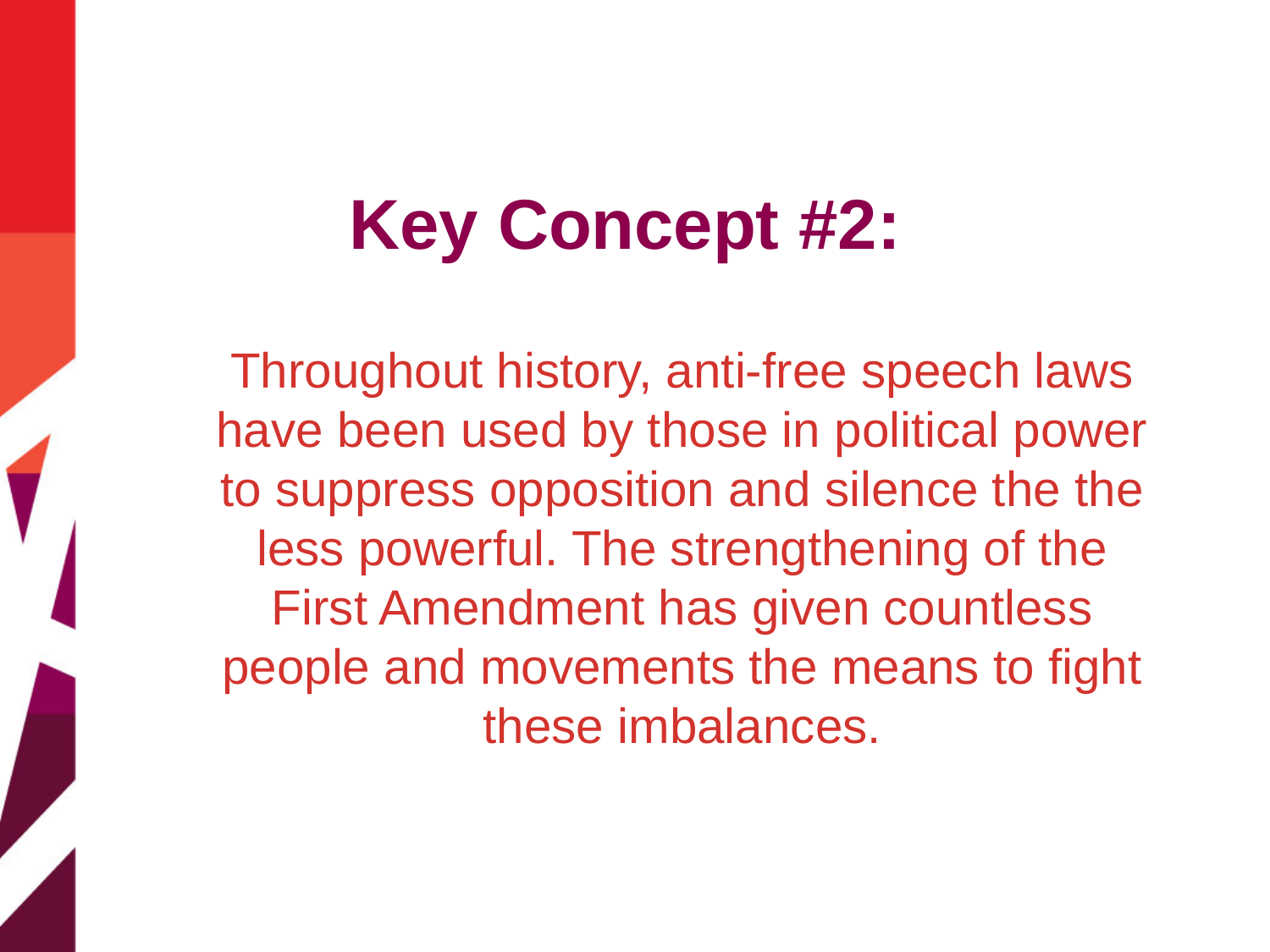

# Key Concept #2:
Throughout history, anti-free speech laws have been used by those in political power to suppress opposition and silence the the less powerful. The strengthening of the First Amendment has given countless people and movements the means to fight these imbalances.